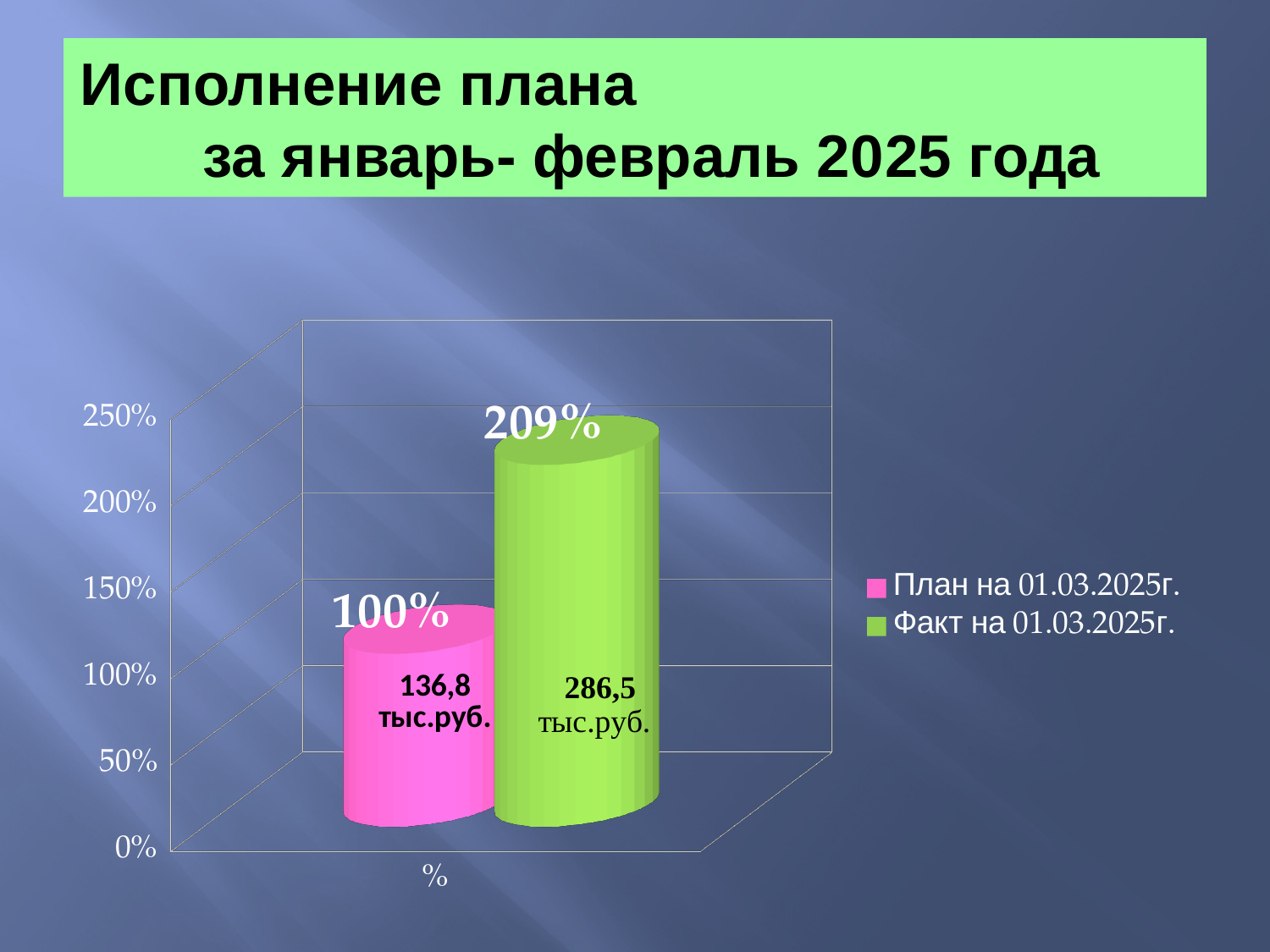

# Исполнение плана                                    за январь- февраль 2025 года

[unsupported chart]